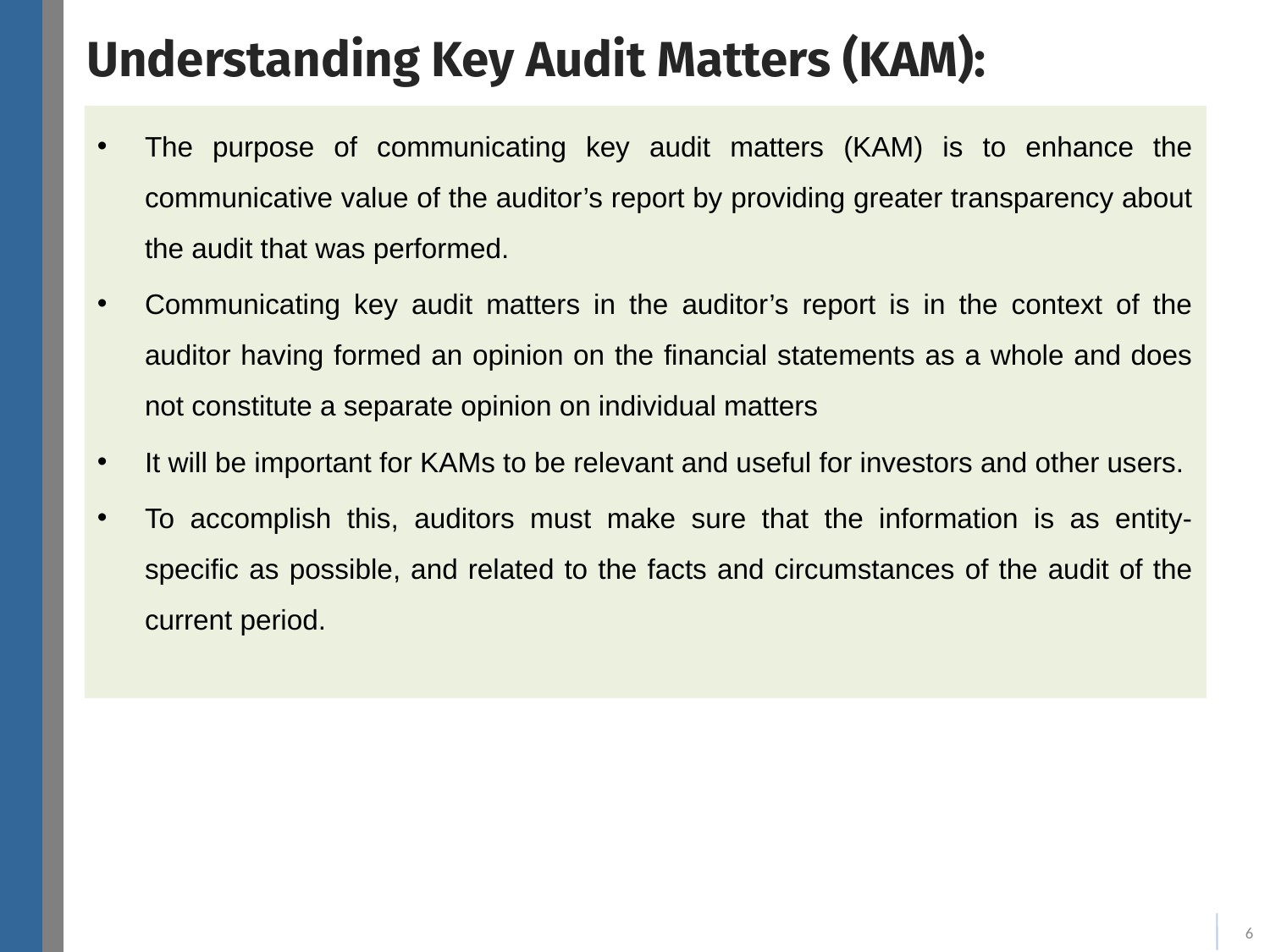

# Understanding Key Audit Matters (KAM):
The purpose of communicating key audit matters (KAM) is to enhance the communicative value of the auditor’s report by providing greater transparency about the audit that was performed.
Communicating key audit matters in the auditor’s report is in the context of the auditor having formed an opinion on the financial statements as a whole and does not constitute a separate opinion on individual matters
It will be important for KAMs to be relevant and useful for investors and other users.
To accomplish this, auditors must make sure that the information is as entity-specific as possible, and related to the facts and circumstances of the audit of the current period.

6